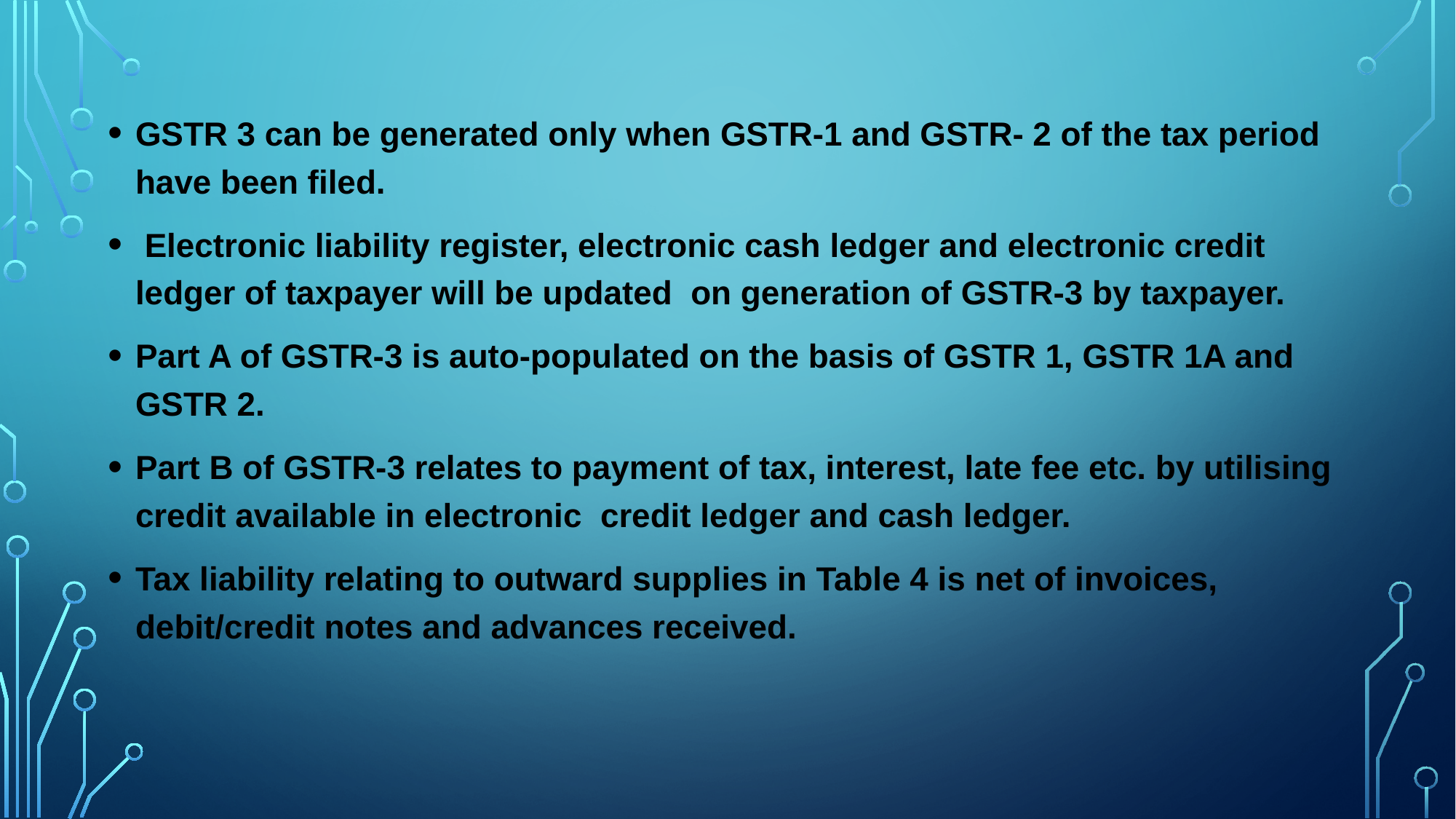

GSTR 3 can be generated only when GSTR-1 and GSTR- 2 of the tax period have been filed.
 Electronic liability register, electronic cash ledger and electronic credit ledger of taxpayer will be updated  on generation of GSTR-3 by taxpayer.
Part A of GSTR-3 is auto-populated on the basis of GSTR 1, GSTR 1A and GSTR 2.
Part B of GSTR-3 relates to payment of tax, interest, late fee etc. by utilising credit available in electronic  credit ledger and cash ledger.
Tax liability relating to outward supplies in Table 4 is net of invoices, debit/credit notes and advances received.